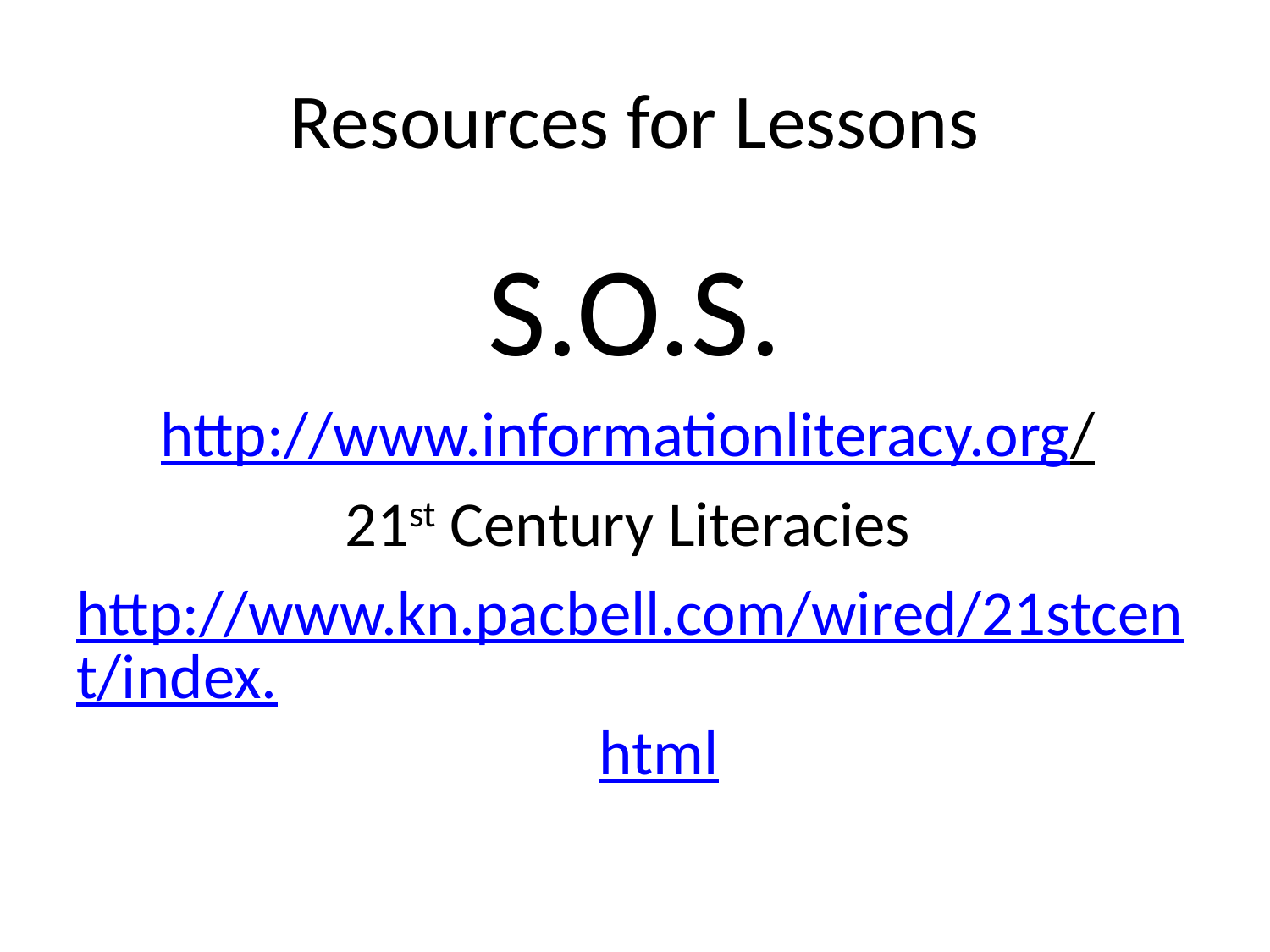

# Resources for Lessons
S.O.S.
http://www.informationliteracy.org/
21st Century Literacies
http://www.kn.pacbell.com/wired/21stcent/index.html